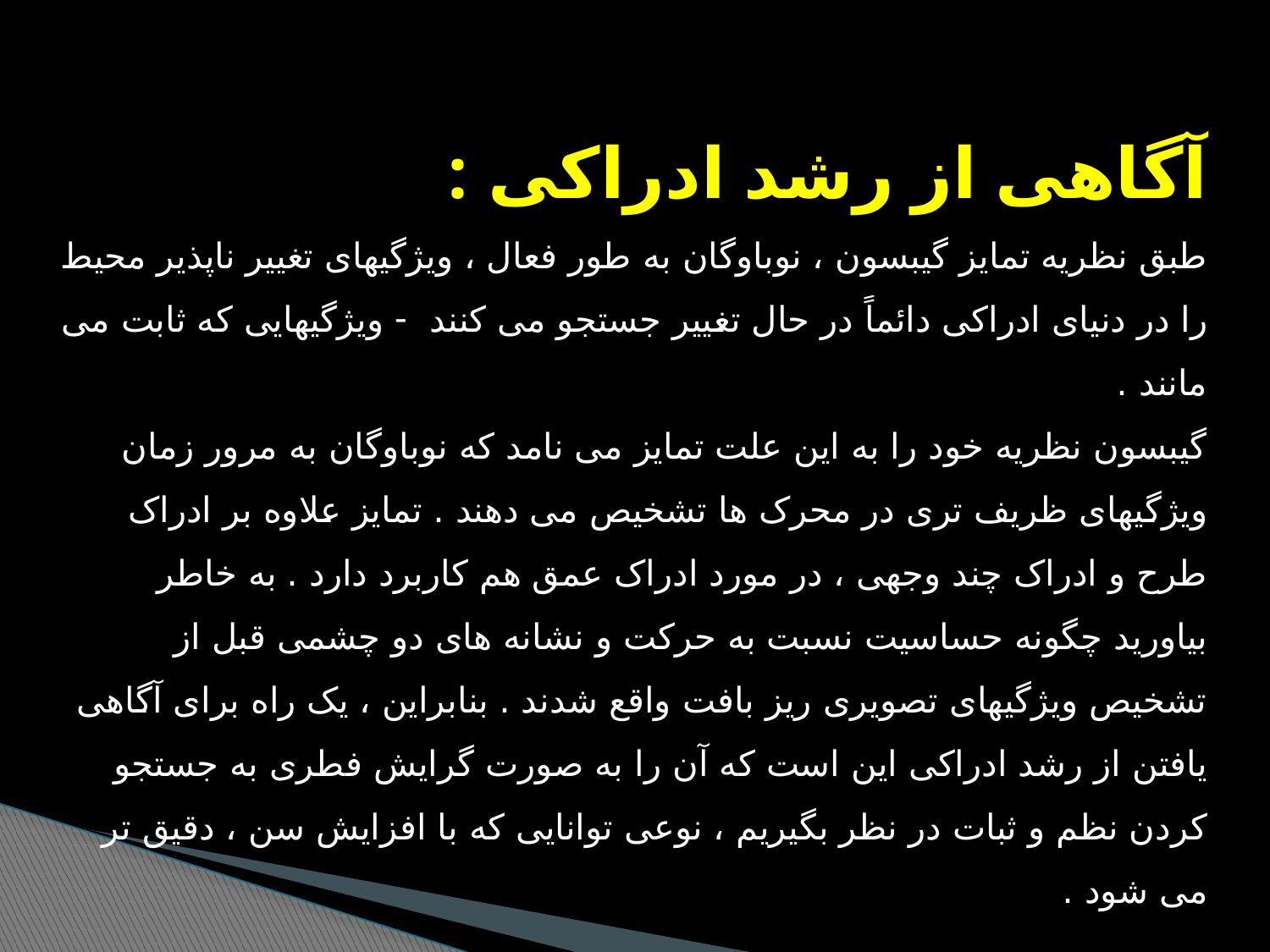

آگاهی از رشد ادراکی :
طبق نظریه تمایز گیبسون ، نوباوگان به طور فعال ، ویژگیهای تغییر ناپذیر محیط را در دنیای ادراکی دائماً در حال تغییر جستجو می کنند  - ویژگیهایی که ثابت می مانند .
گیبسون نظریه خود را به این علت تمایز می نامد که نوباوگان به مرور زمان ویژگیهای ظریف تری در محرک ها تشخیص می دهند . تمایز علاوه بر ادراک طرح و ادراک چند وجهی ، در مورد ادراک عمق هم کاربرد دارد . به خاطر بیاورید چگونه حساسیت نسبت به حرکت و نشانه های دو چشمی قبل از تشخیص ویژگیهای تصویری ریز بافت واقع شدند . بنابراین ، یک راه برای آگاهی یافتن از رشد ادراکی این است که آن را به صورت گرایش فطری به جستجو کردن نظم و ثبات در نظر بگیریم ، نوعی توانایی که با افزایش سن ، دقیق تر می شود .